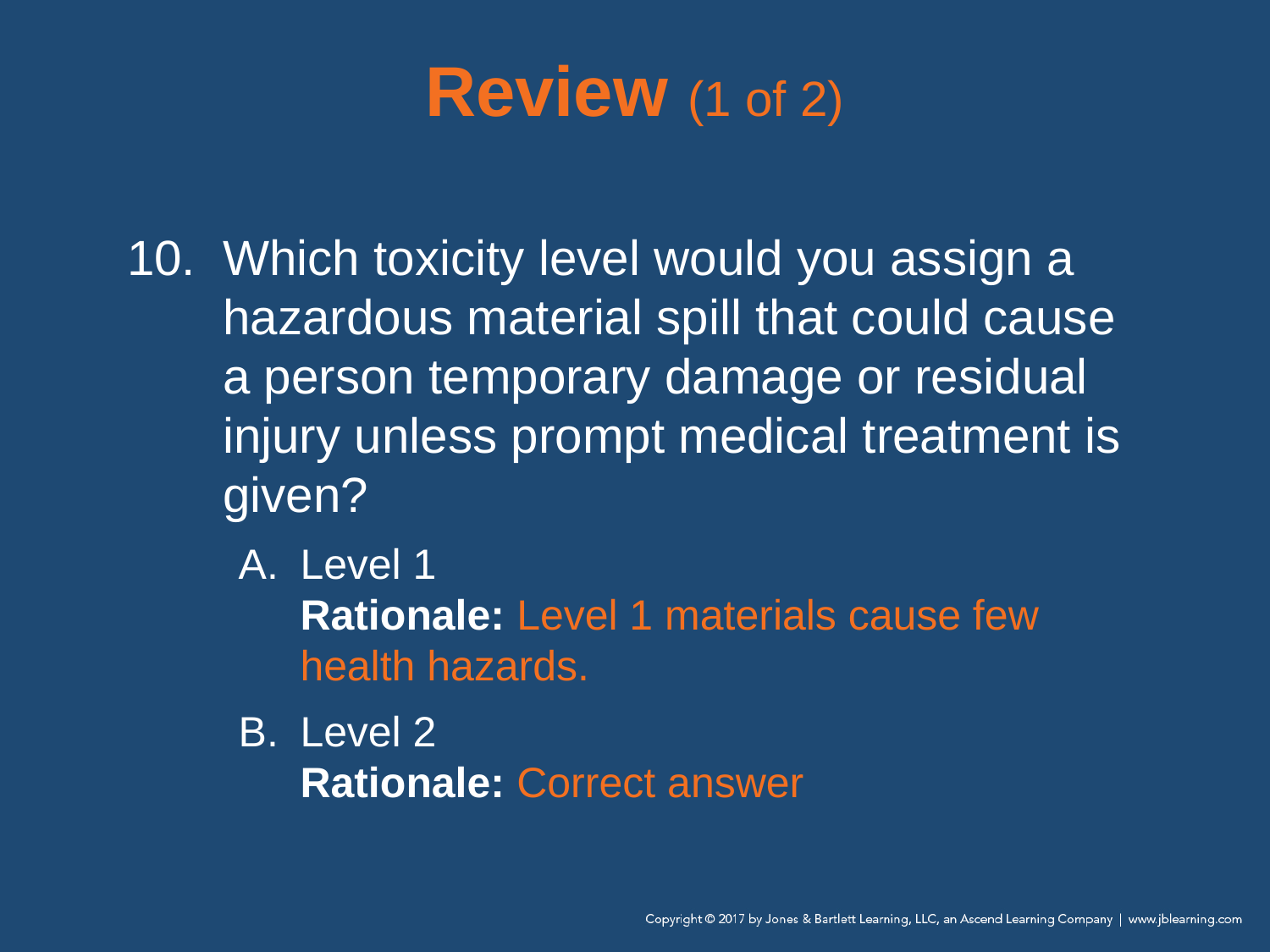

# Review (1 of 2)
Which toxicity level would you assign a hazardous material spill that could cause a person temporary damage or residual injury unless prompt medical treatment is given?
Level 1
Rationale: Level 1 materials cause few health hazards.
Level 2
Rationale: Correct answer